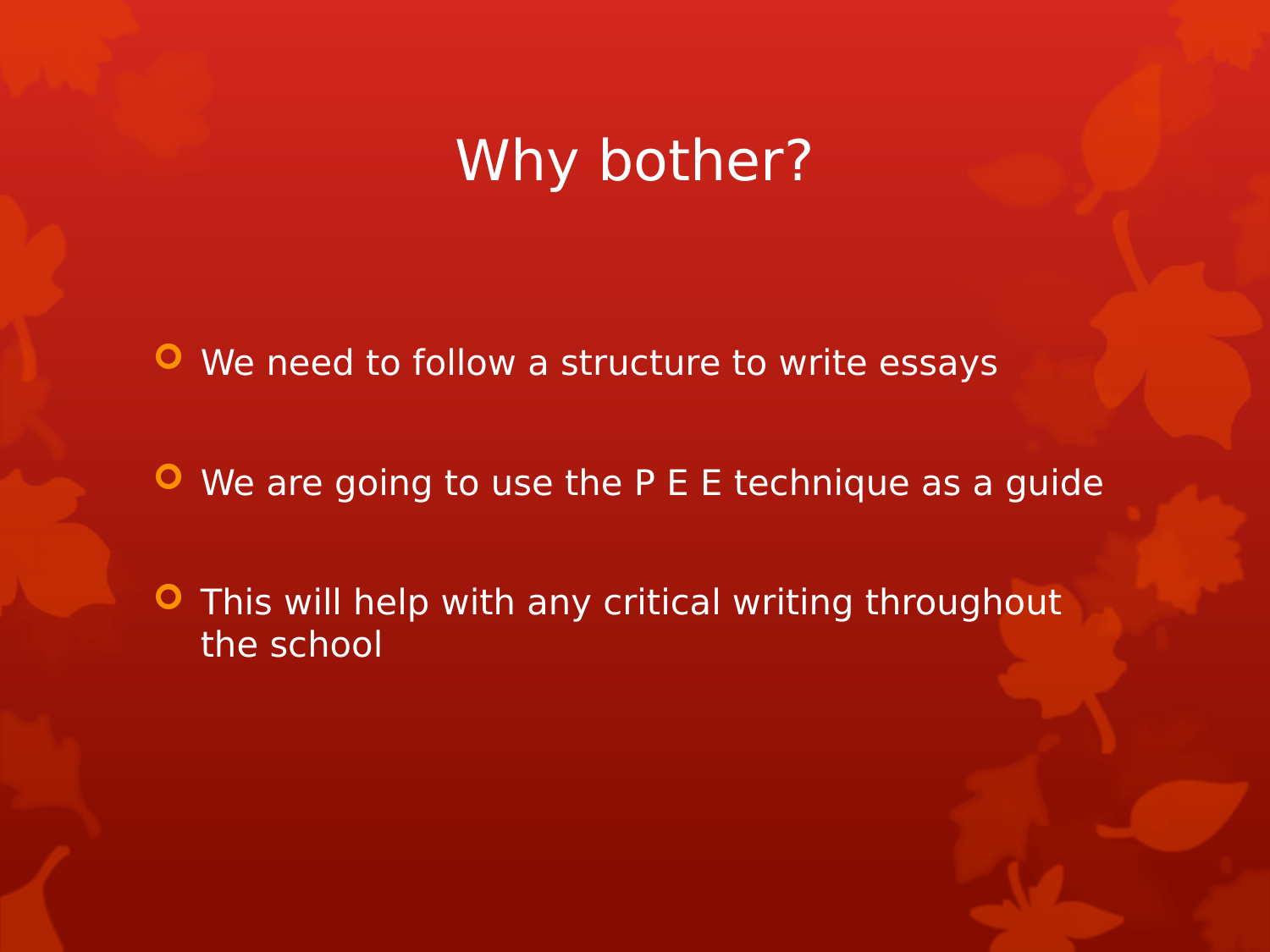

# Why bother?
We need to follow a structure to write essays

We are going to use the P E E technique as a guide

This will help with any critical writing throughout the school